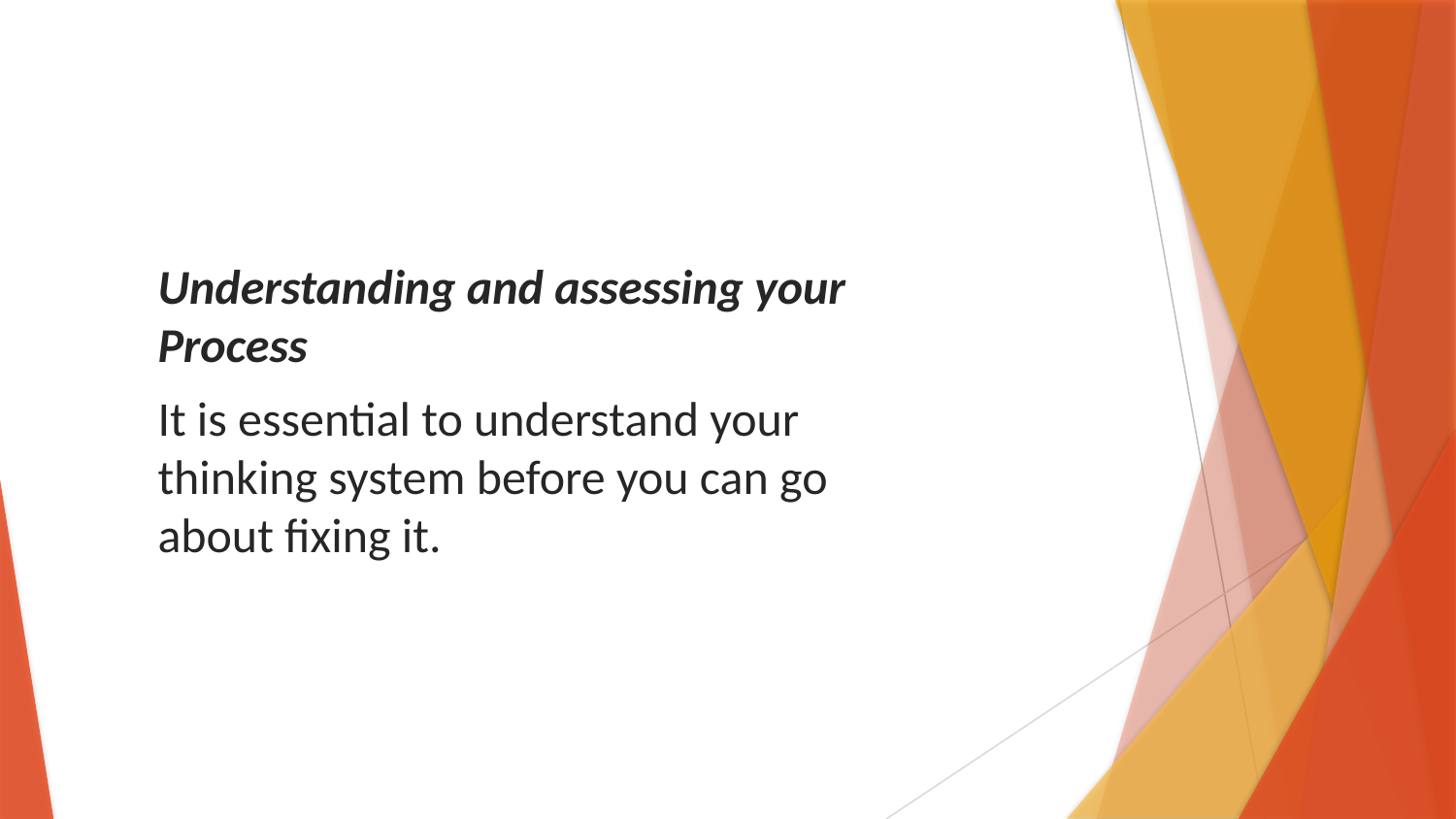

Understanding and assessing your Process
It is essential to understand your thinking system before you can go about fixing it.